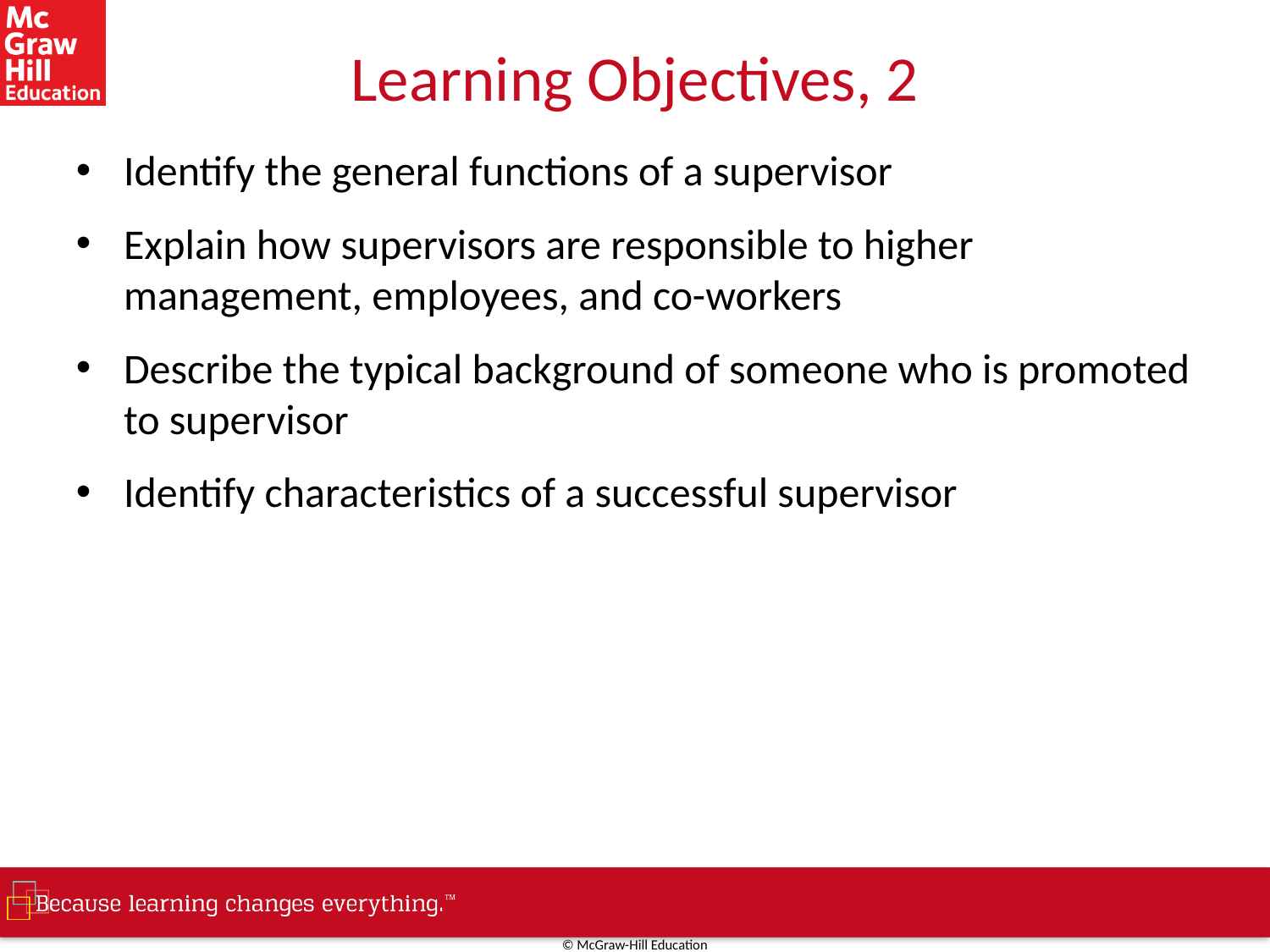

# Learning Objectives, 2
Identify the general functions of a supervisor
Explain how supervisors are responsible to higher management, employees, and co-workers
Describe the typical background of someone who is promoted to supervisor
Identify characteristics of a successful supervisor